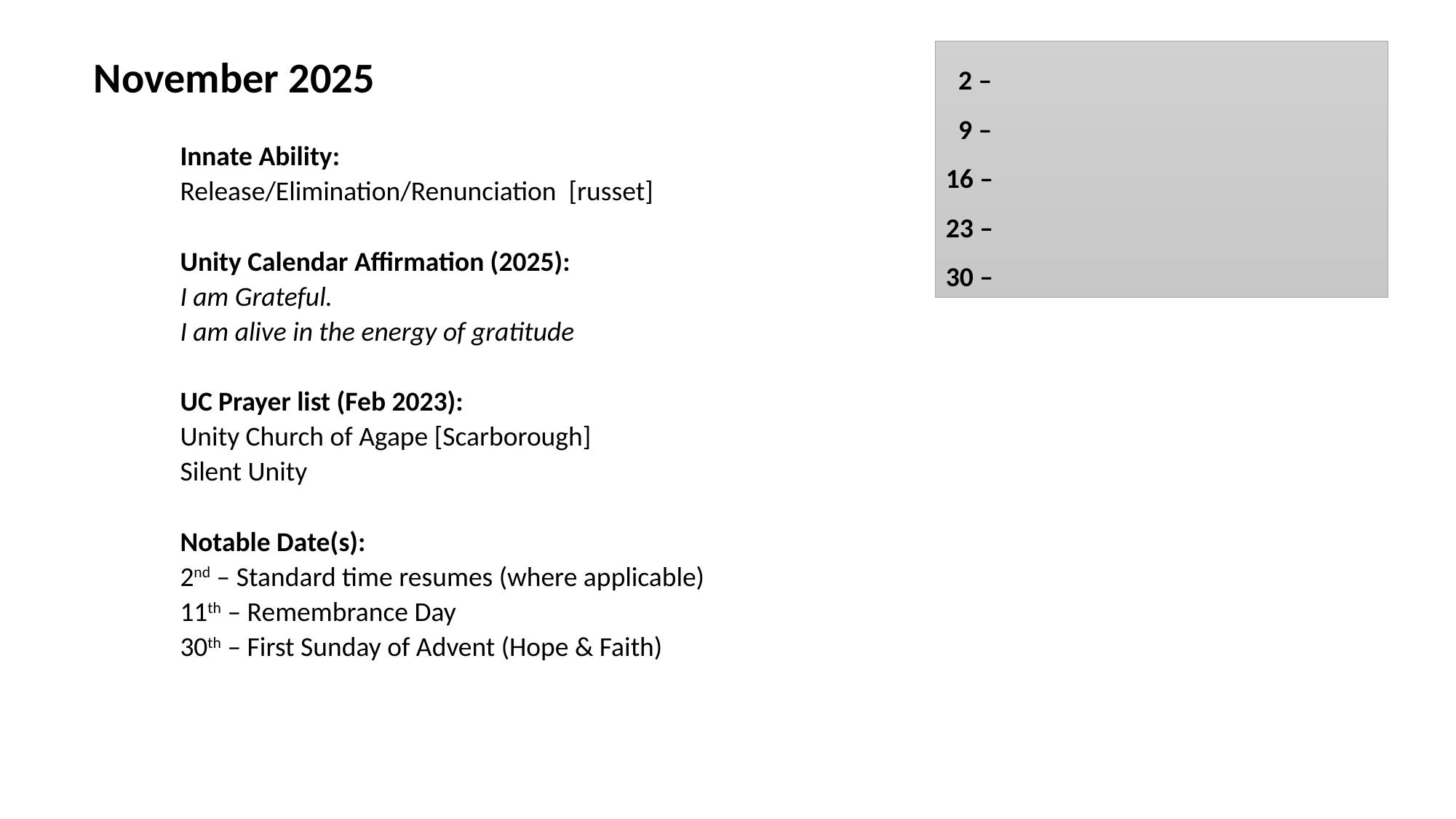

November 2025

Innate Ability:
Release/Elimination/Renunciation  [russet]

Unity Calendar Affirmation (2025):
I am Grateful.
I am alive in the energy of gratitude

UC Prayer list (Feb 2023):
Unity Church of Agape [Scarborough]
Silent Unity

Notable Date(s):
2nd – Standard time resumes (where applicable)
11th – Remembrance Day
30th – First Sunday of Advent (Hope & Faith)
  2 –
  9 –
16 –
23 –
30 –